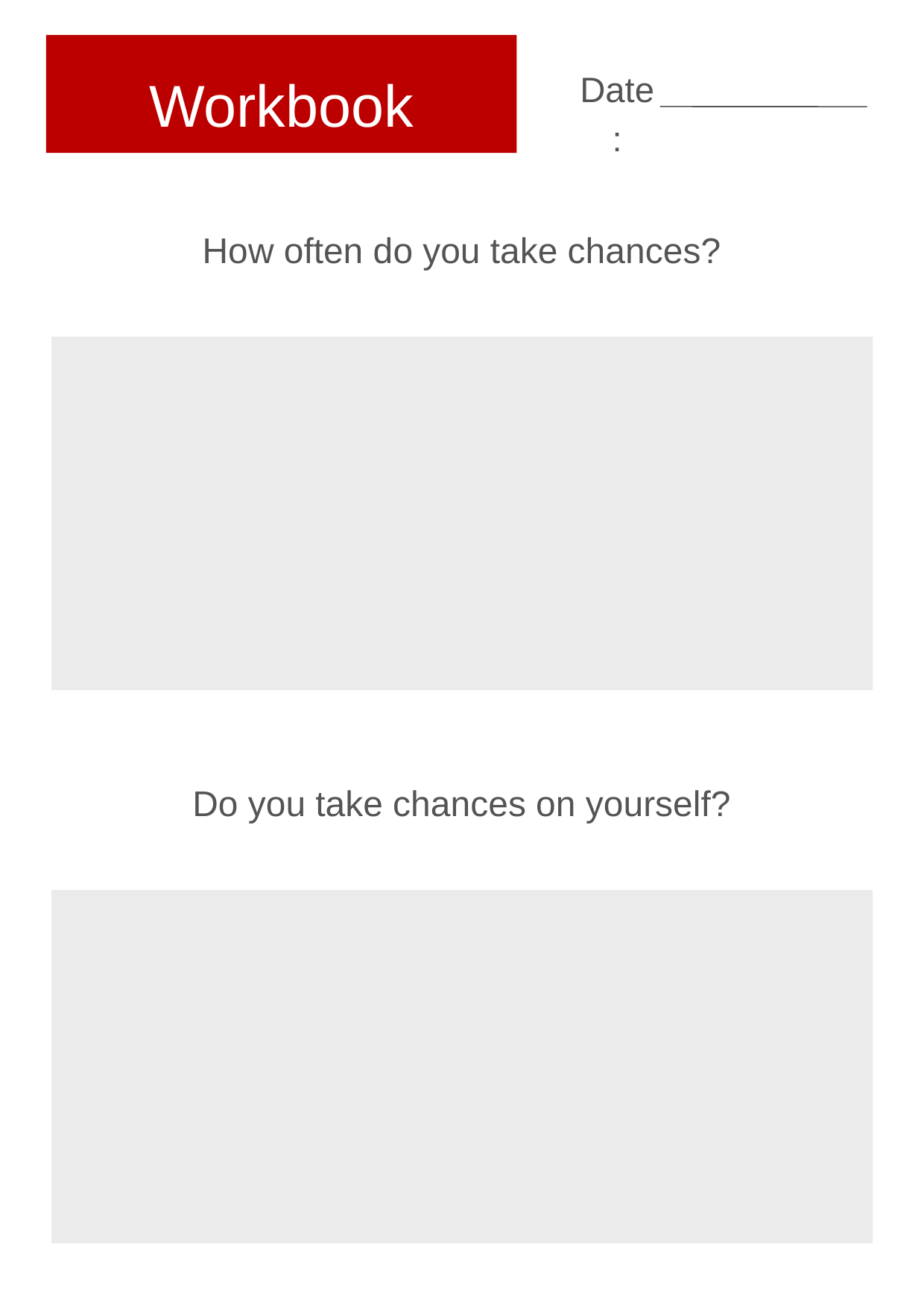

Workbook
Date:

How often do you take chances?

Do you take chances on yourself?